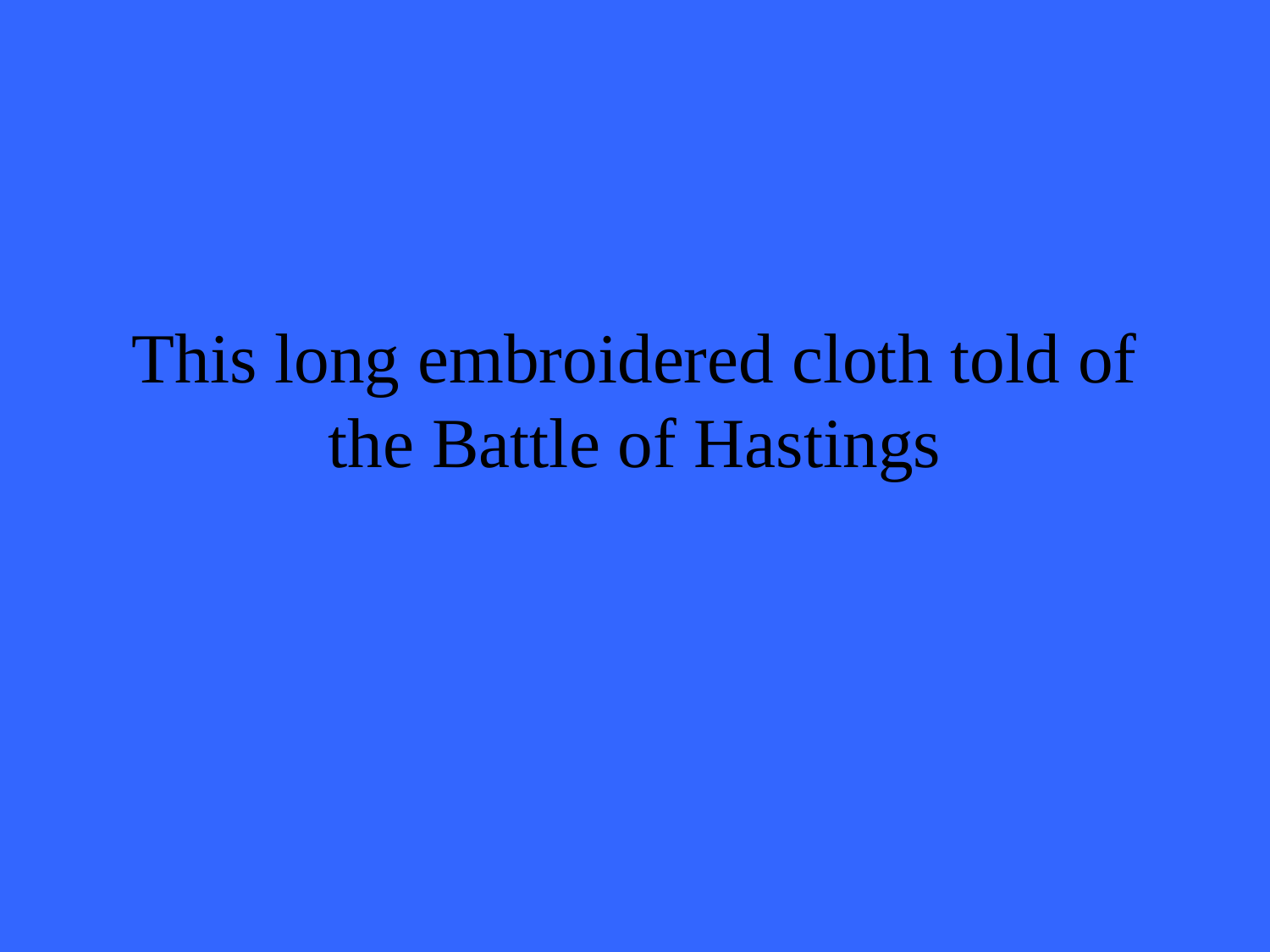

# This long embroidered cloth told of the Battle of Hastings